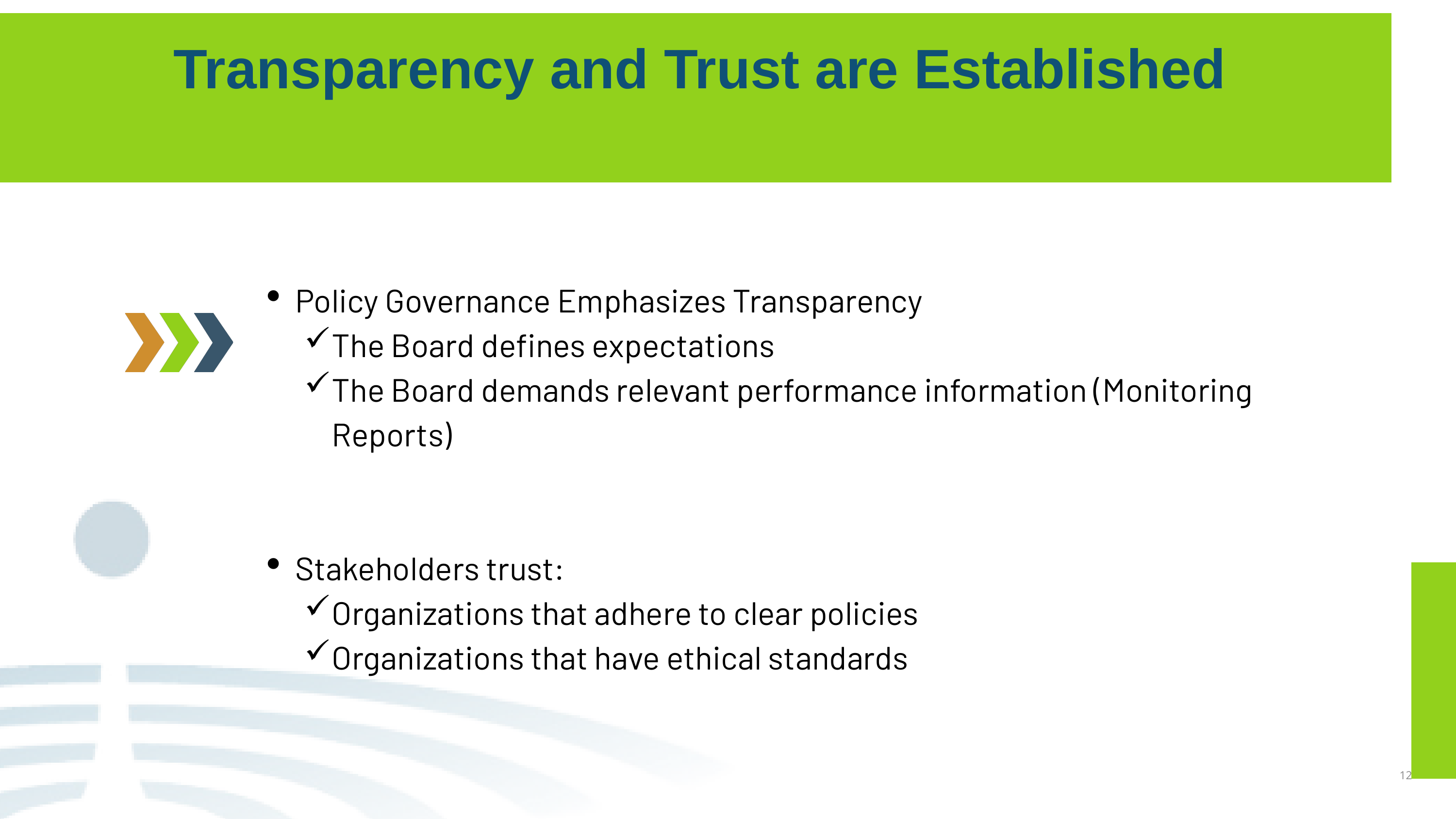

Transparency and Trust are Established

Policy Governance Emphasizes Transparency
The Board defines expectations
The Board demands relevant performance information (Monitoring Reports)

Stakeholders trust:
Organizations that adhere to clear policies
Organizations that have ethical standards

12